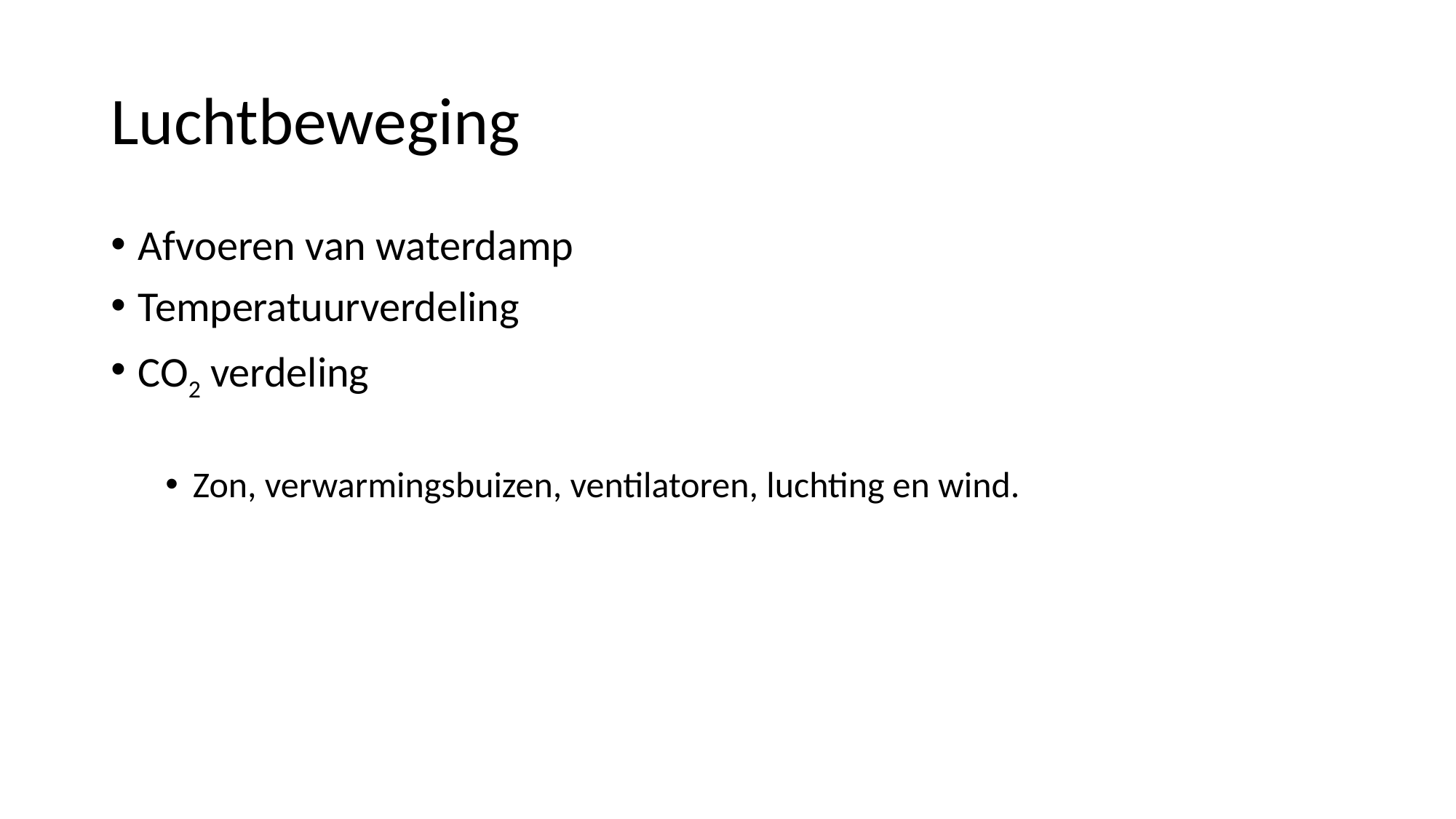

# Luchtbeweging
Afvoeren van waterdamp
Temperatuurverdeling
CO2 verdeling

Zon, verwarmingsbuizen, ventilatoren, luchting en wind.